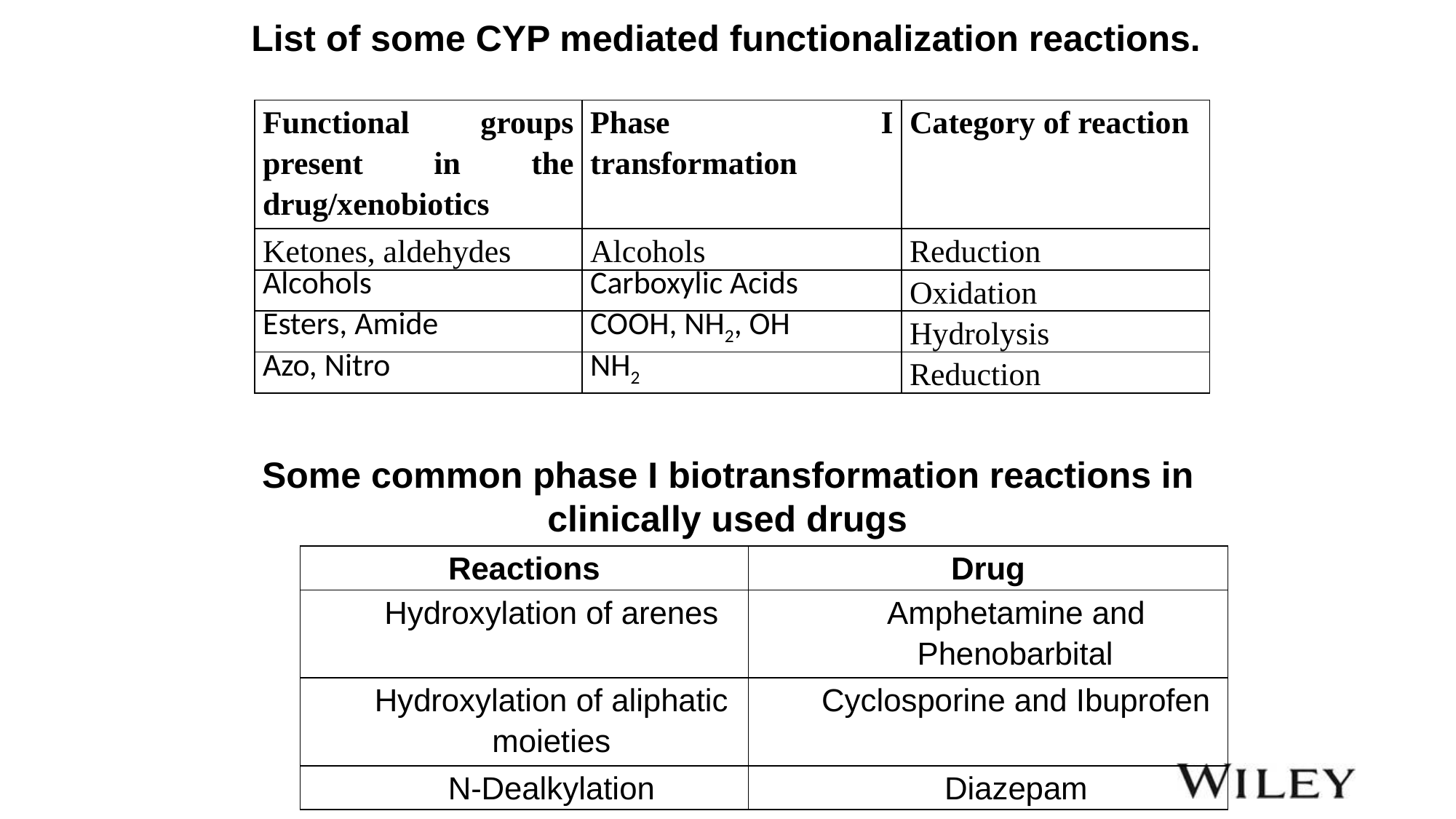

List of some CYP mediated functionalization reactions.
| Functional groups present in the drug/xenobiotics | Phase I transformation | Category of reaction |
| --- | --- | --- |
| Ketones, aldehydes | Alcohols | Reduction |
| Alcohols | Carboxylic Acids | Oxidation |
| Esters, Amide | COOH, NH2, OH | Hydrolysis |
| Azo, Nitro | NH2 | Reduction |
Some common phase I biotransformation reactions in clinically used drugs
| Reactions | Drug |
| --- | --- |
| Hydroxylation of arenes | Amphetamine and Phenobarbital |
| Hydroxylation of aliphatic moieties | Cyclosporine and Ibuprofen |
| N-Dealkylation | Diazepam |